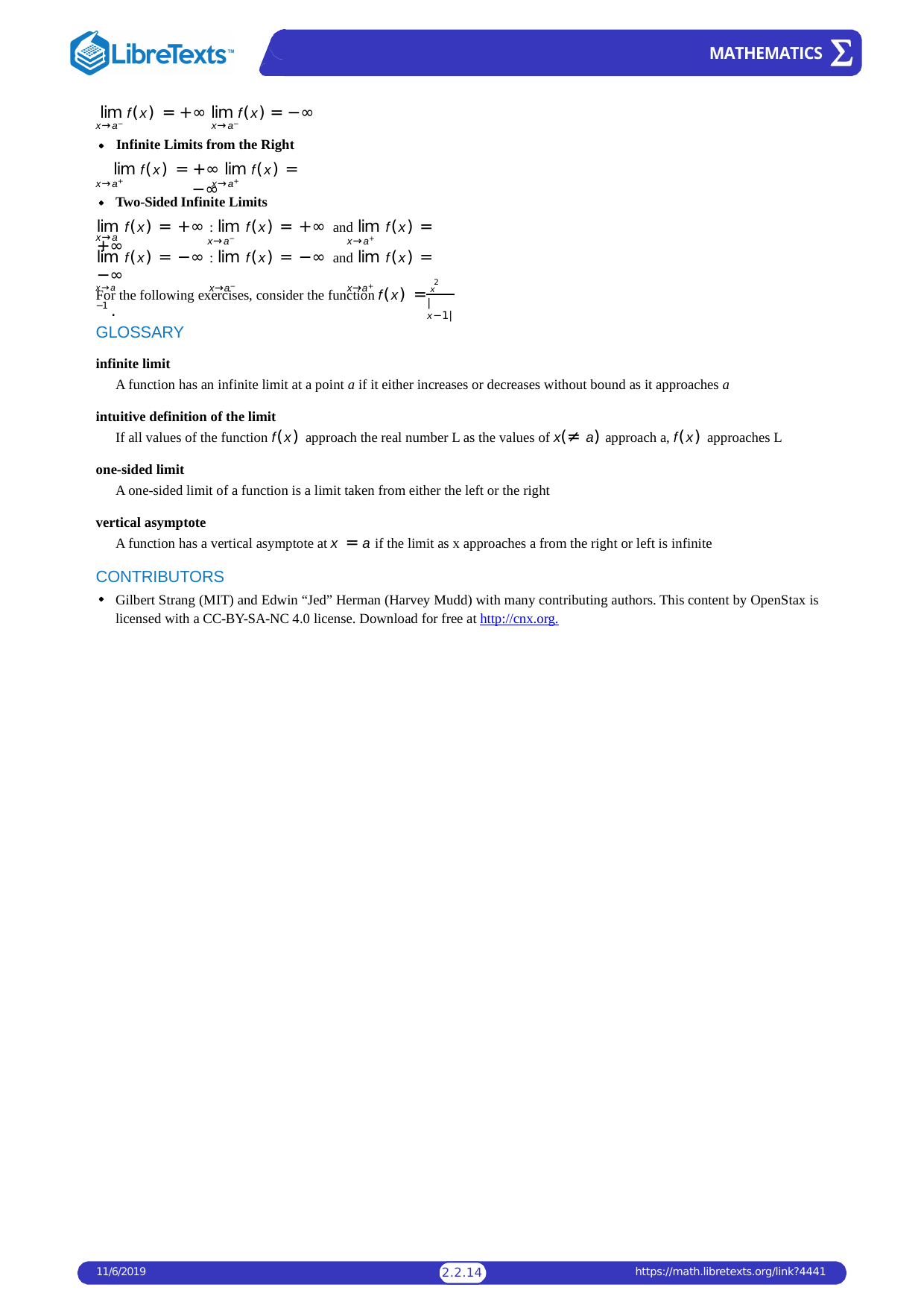

lim f(x) = +∞ lim f(x) = −∞
x→a−	x→a−
Infinite Limits from the Right
lim f(x) = +∞ lim f(x) = −∞

x→a+	x→a+
Two-Sided Infinite Limits
lim f(x) = +∞ : lim f(x) = +∞ and lim f(x) = +∞

x→a
x→a−	x→a+
lim f(x) = −∞ : lim f(x) = −∞ and lim f(x) = −∞
x→a	x→a−	x→a+
2
For the following exercises, consider the function f(x) = x −1 .
|x−1|

GLOSSARY
infinite limit
A function has an infinite limit at a point a if it either increases or decreases without bound as it approaches a

intuitive definition of the limit
If all values of the function f(x) approach the real number L as the values of x(≠ a) approach a, f(x) approaches L

one-sided limit
A one-sided limit of a function is a limit taken from either the left or the right

vertical asymptote
A function has a vertical asymptote at x = a if the limit as x approaches a from the right or left is infinite

CONTRIBUTORS
Gilbert Strang (MIT) and Edwin “Jed” Herman (Harvey Mudd) with many contributing authors. This content by OpenStax is  licensed with a CC-BY-SA-NC 4.0 license. Download for free at http://cnx.org.

11/6/2019
https://math.libretexts.org/link?4441
2.2.14